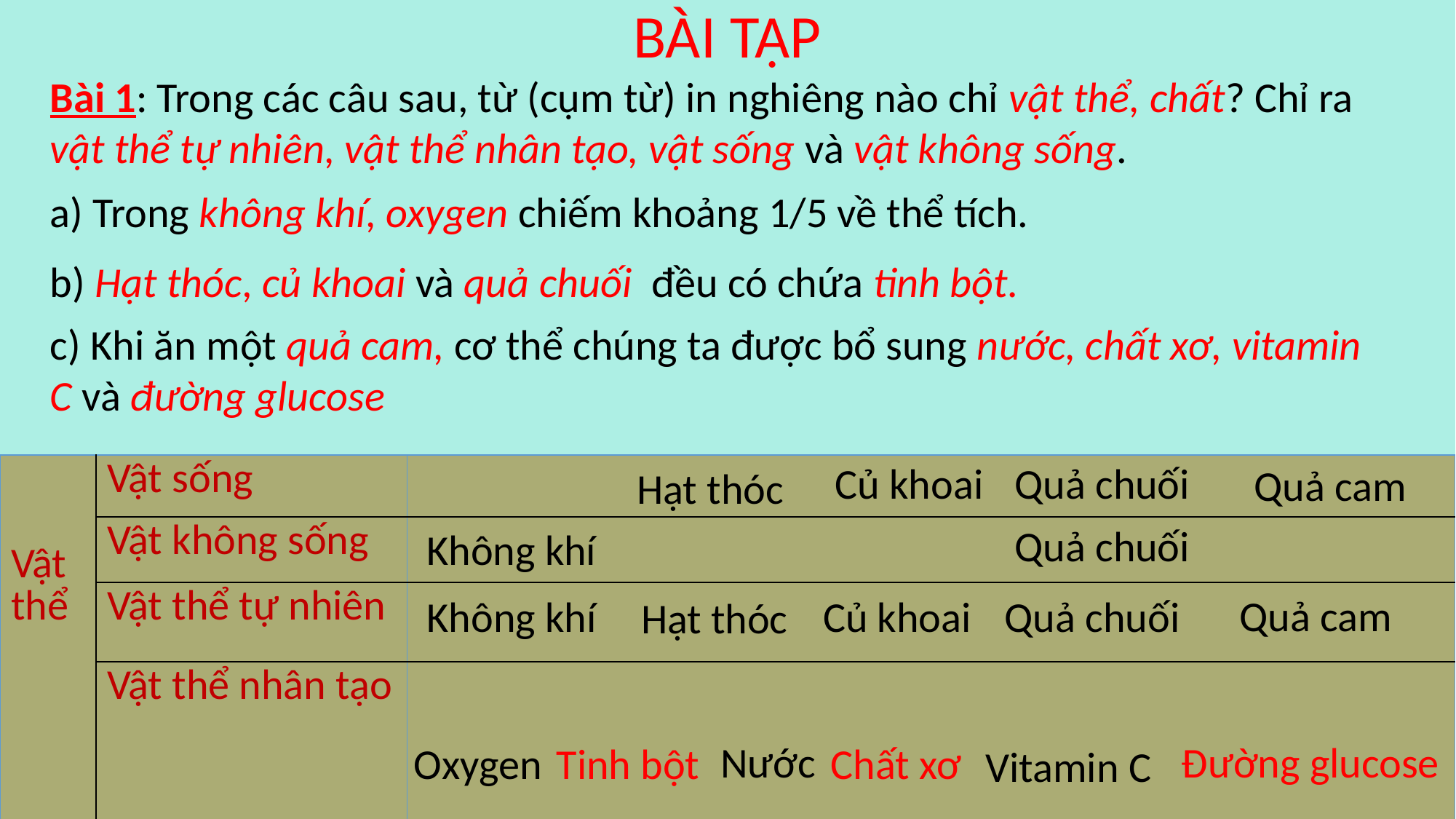

# BÀI TẬP
Bài 1: Trong các câu sau, từ (cụm từ) in nghiêng nào chỉ vật thể, chất? Chỉ ra vật thể tự nhiên, vật thể nhân tạo, vật sống và vật không sống.
a) Trong không khí, oxygen chiếm khoảng 1/5 về thể tích.
b) Hạt thóc, củ khoai và quả chuối  đều có chứa tinh bột.
c) Khi ăn một quả cam, cơ thể chúng ta được bổ sung nước, chất xơ, vitamin C và đường glucose
Củ khoai
Quả chuối
Quả cam
| Vật thể | Vật sống |  |
| --- | --- | --- |
|  | Vật không sống |  |
|  | Vật thể tự nhiên |  |
|  | Vật thể nhân tạo |  |
| Chất |  |  |
Hạt thóc
Quả chuối
Không khí
Quả cam
Không khí
Củ khoai
Quả chuối
Hạt thóc
Nước
Đường glucose
Oxygen
Tinh bột
Chất xơ
Vitamin C